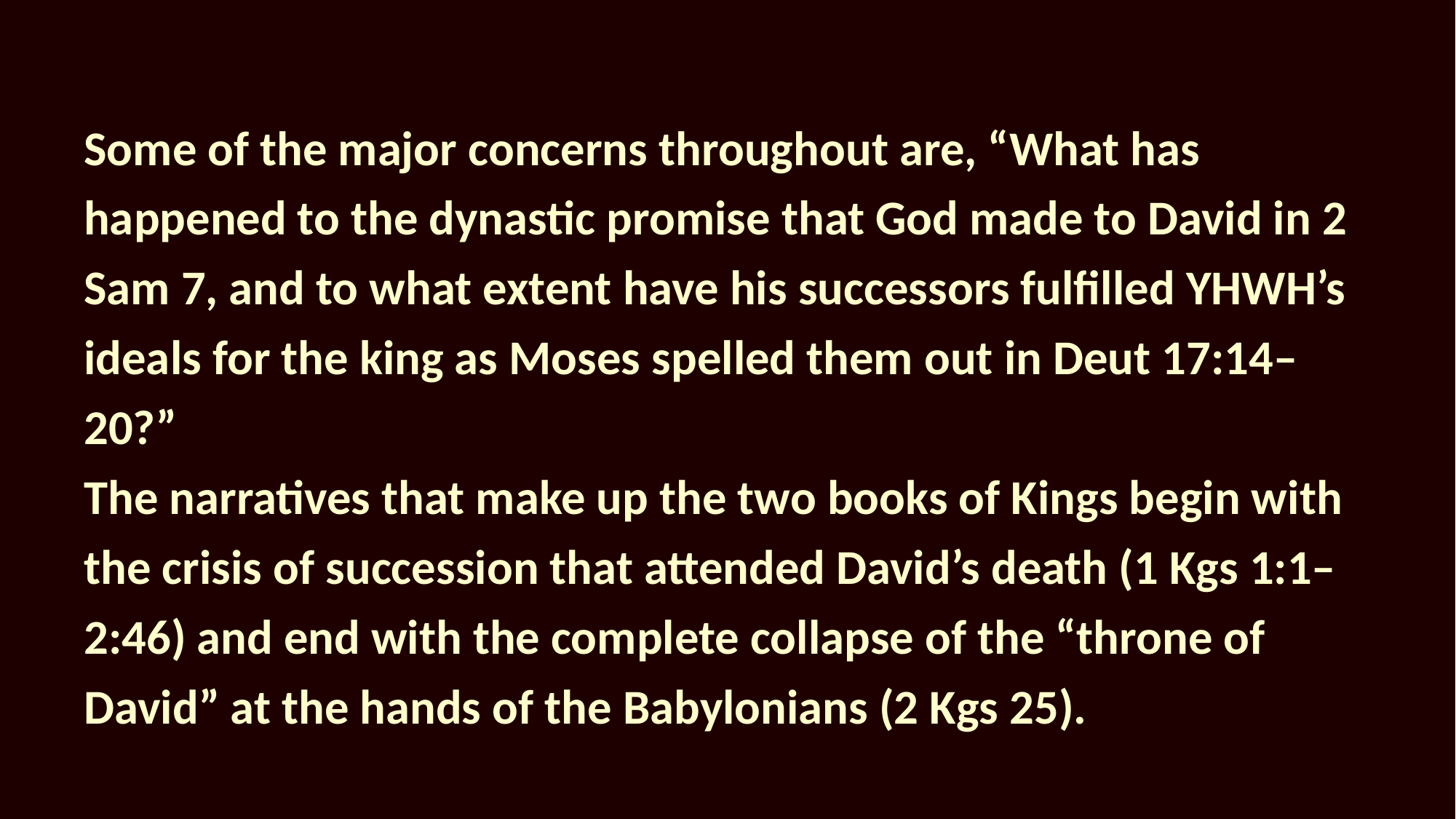

Some of the major concerns throughout are, “What has happened to the dynastic promise that God made to David in 2 Sam 7, and to what extent have his successors fulfilled YHWH’s ideals for the king as Moses spelled them out in Deut 17:14–20?”
The narratives that make up the two books of Kings begin with the crisis of succession that attended David’s death (1 Kgs 1:1–2:46) and end with the complete collapse of the “throne of David” at the hands of the Babylonians (2 Kgs 25).